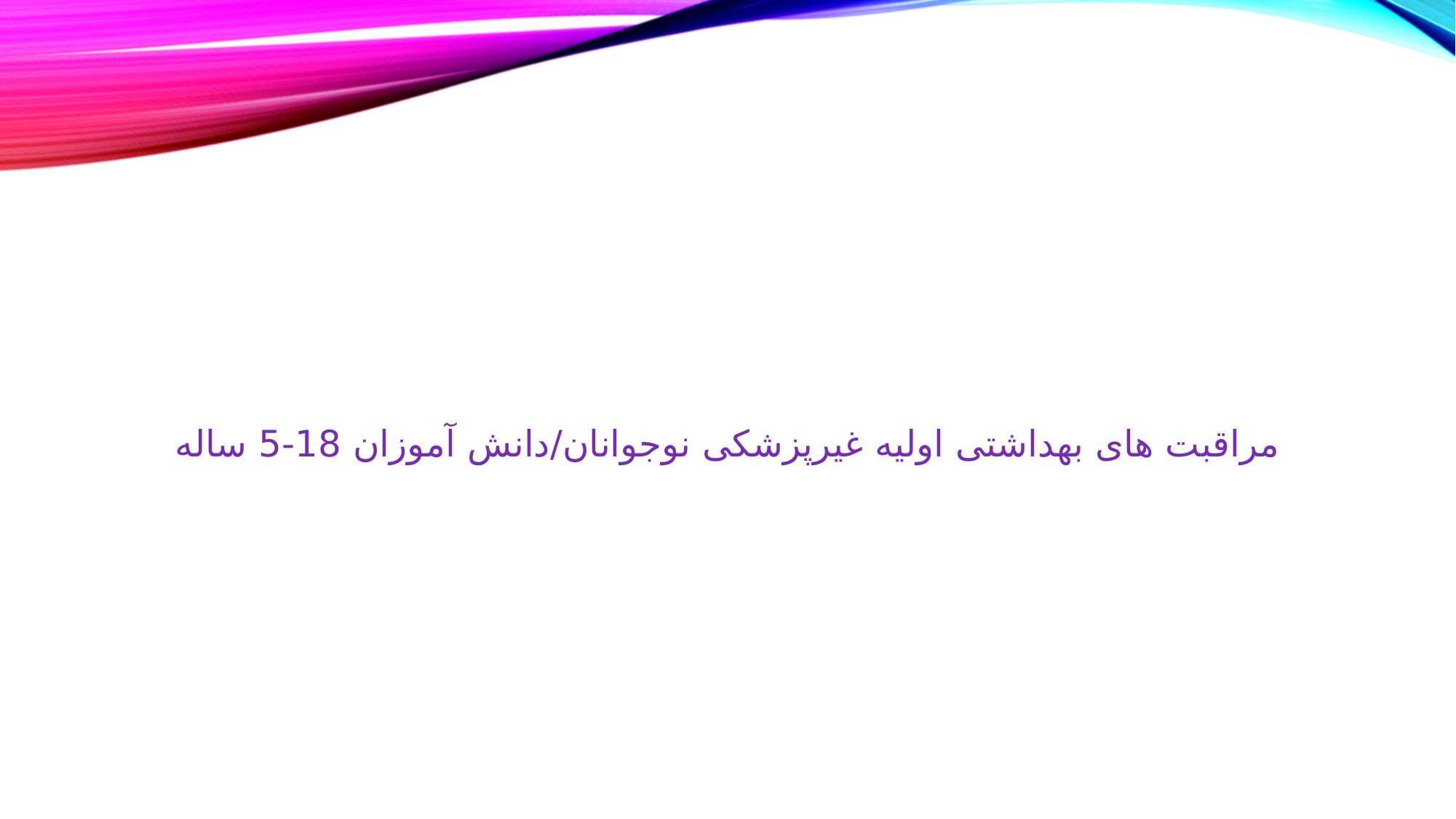

#

مراقبت های بهداشتی اولیه غیرپزشکی نوجوانان/دانش آموزان 18-5 ساله